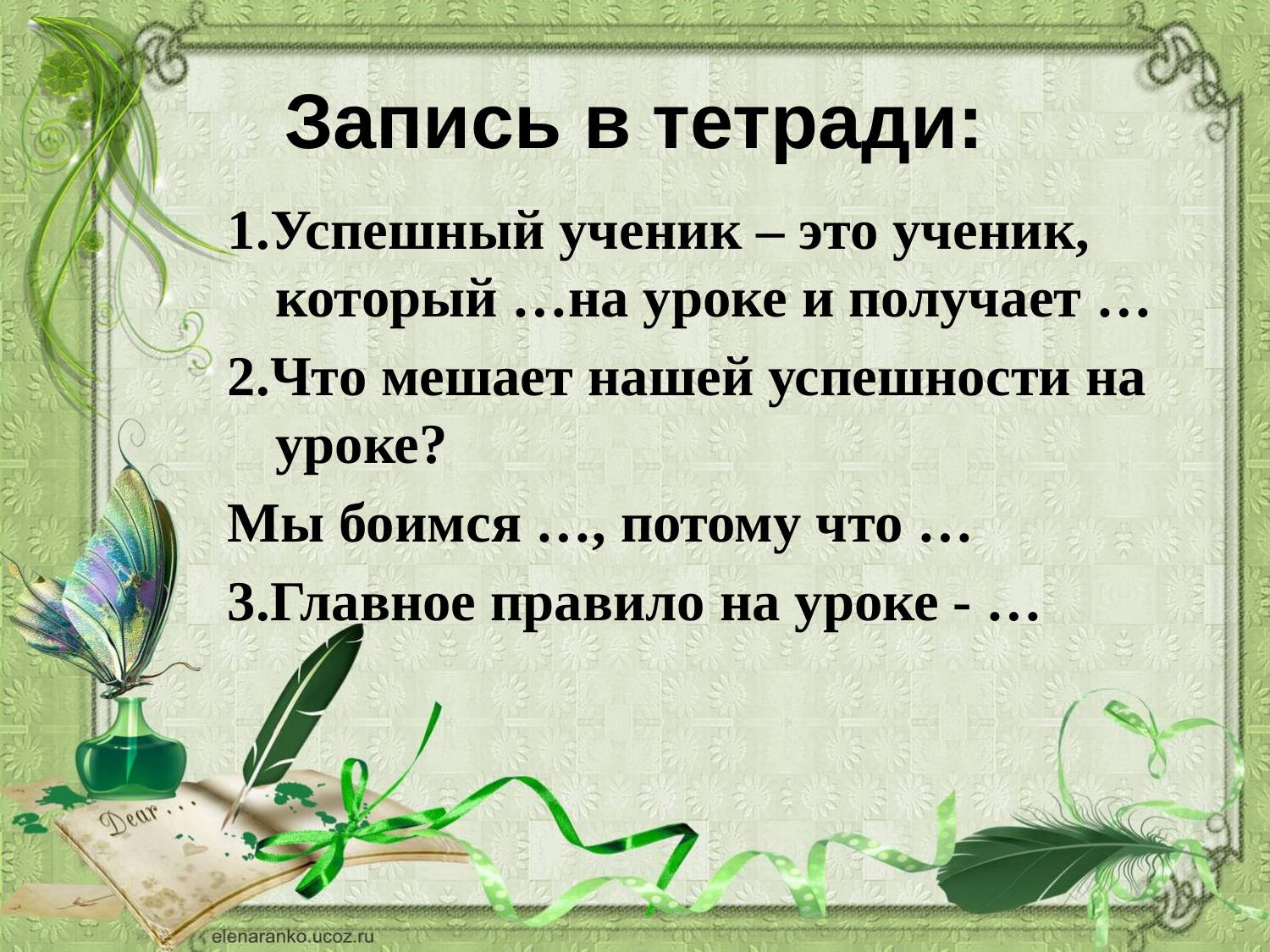

Запись в тетради:
1.Успешный ученик – это ученик, который …на уроке и получает …
2.Что мешает нашей успешности на уроке?
Мы боимся …, потому что …
3.Главное правило на уроке - …